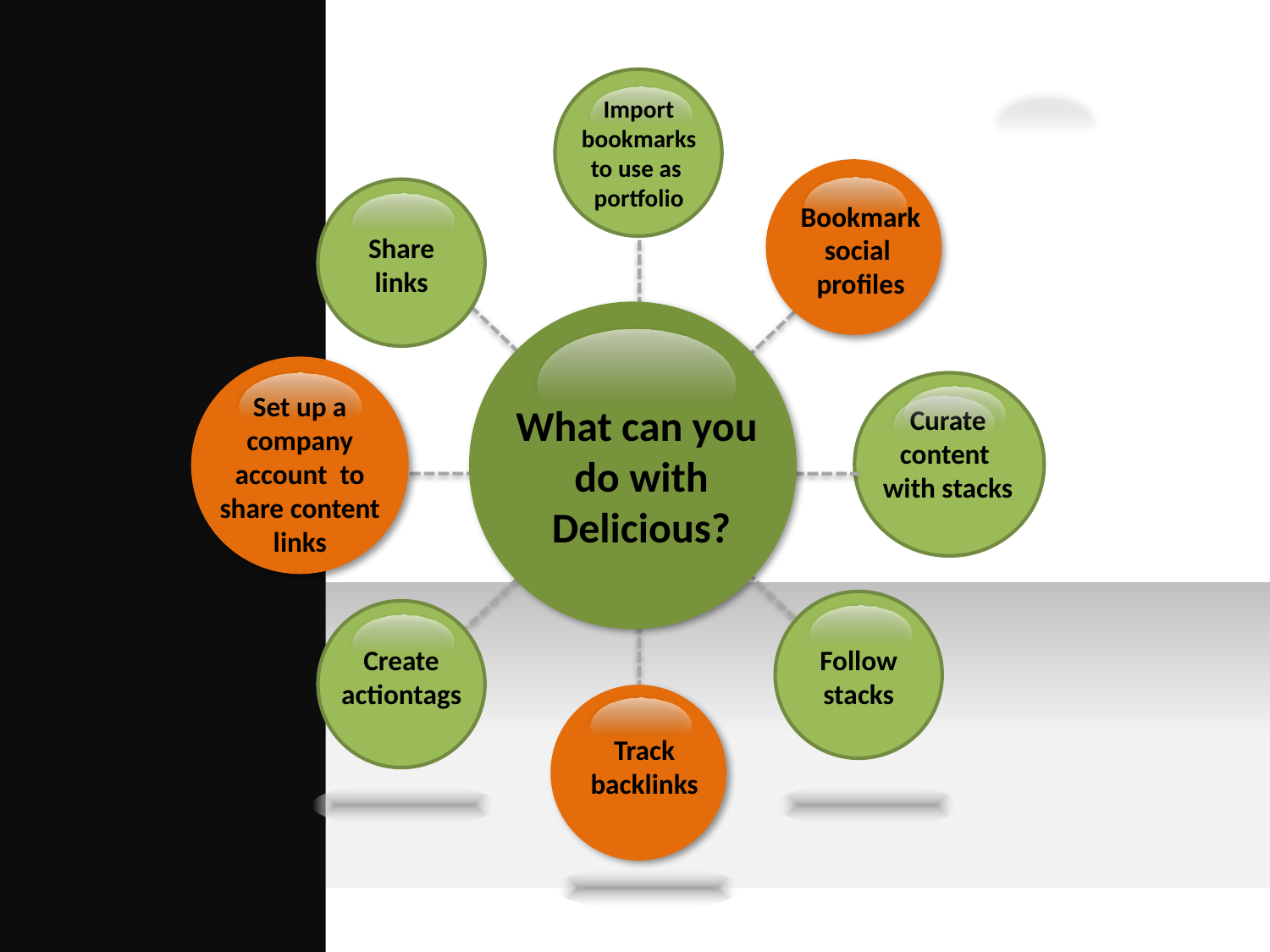

Import bookmarks
to use as
portfolio

Bookmark social
profiles

What can you
do with Delicious?

Curate content
with stacks

Follow stacks

Share
links

Set up a company account  to share content links

Create actiontags

Track backlinks